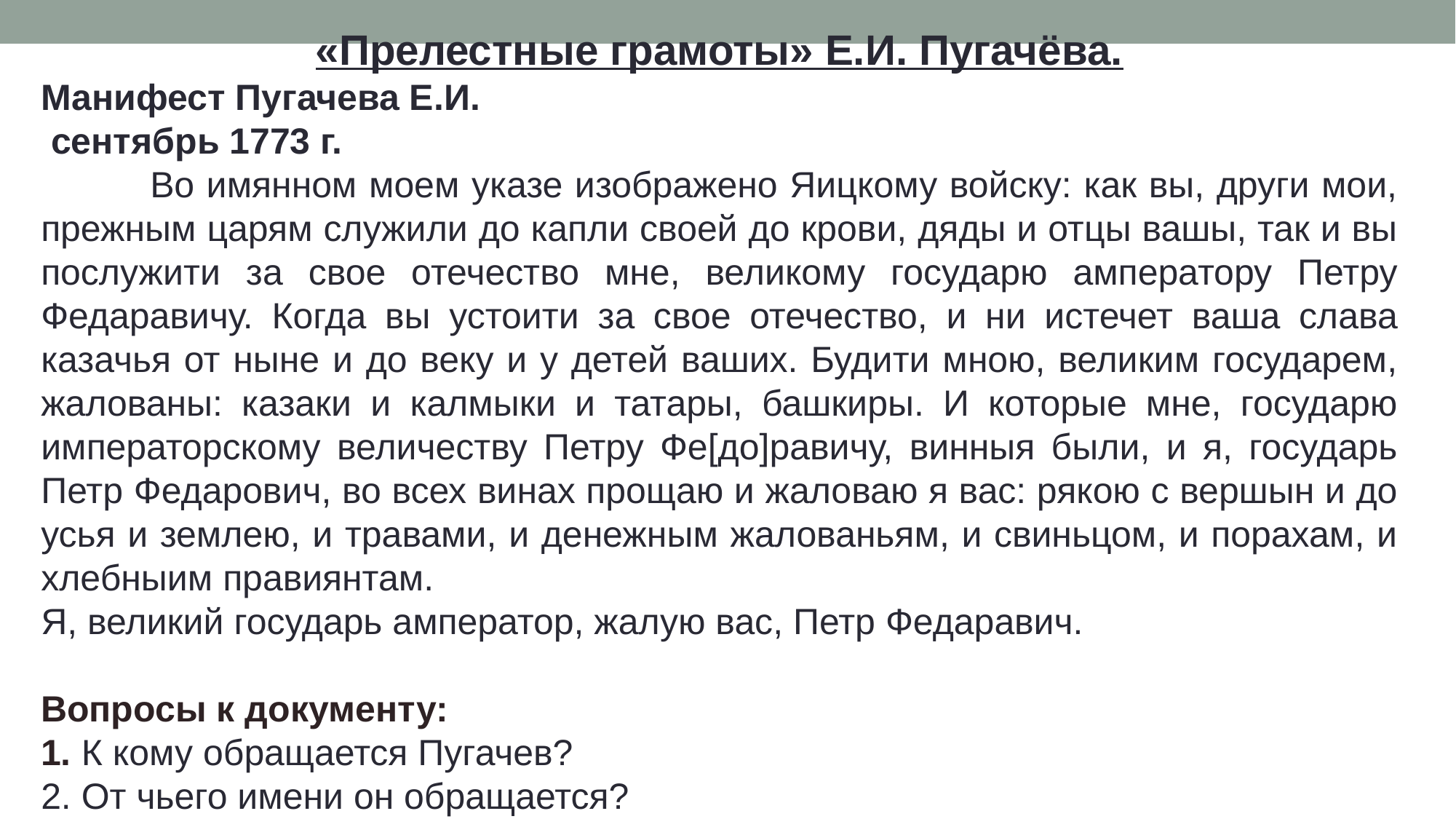

«Прелестные грамоты» Е.И. Пугачёва.
Манифест Пугачева Е.И.
 сентябрь 1773 г.
	Во имянном моем указе изображено Яицкому войску: как вы, други мои, прежным царям служили до капли своей до крови, дяды и отцы вашы, так и вы послужити за свое отечество мне, великому государю амператору Петру Федаравичу. Когда вы устоити за свое отечество, и ни истечет ваша слава казачья от ныне и до веку и у детей ваших. Будити мною, великим государем, жалованы: казаки и калмыки и татары, башкиры. И которые мне, государю императорскому величеству Петру Фе[до]равичу, винныя были, и я, государь Петр Федарович, во всех винах прощаю и жаловаю я вас: рякою с вершын и до усья и землею, и травами, и денежным жалованьям, и свиньцом, и порахам, и хлебныим правиянтам.
Я, великий государь амператор, жалую вас, Петр Федаравич.

Вопросы к документу:
1. К кому обращается Пугачев?
2. От чьего имени он обращается?